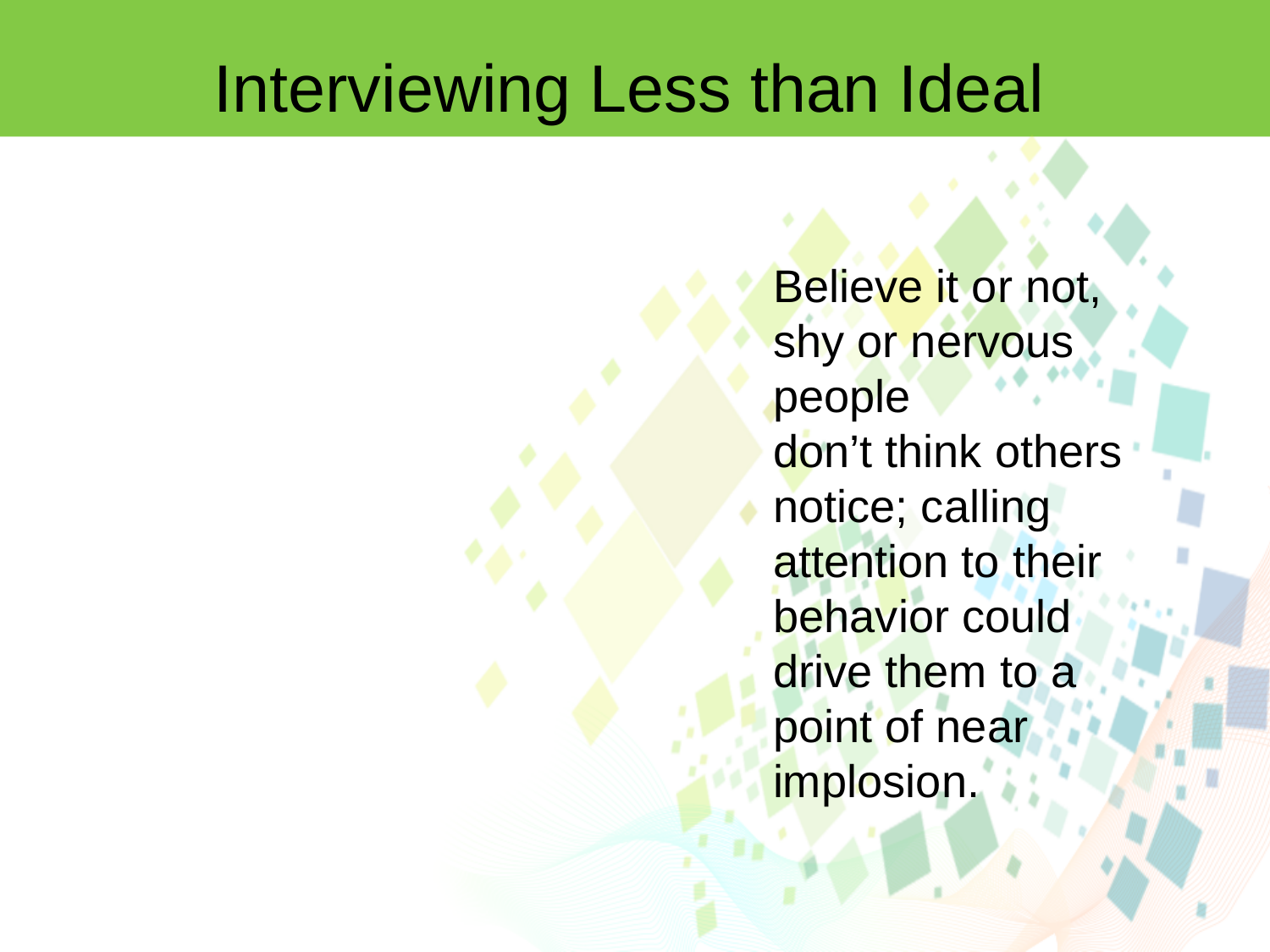

Interviewing Less than Ideal
Believe it or not, shy or nervous people
don’t think others notice; calling attention to their behavior could drive them to a
point of near implosion.